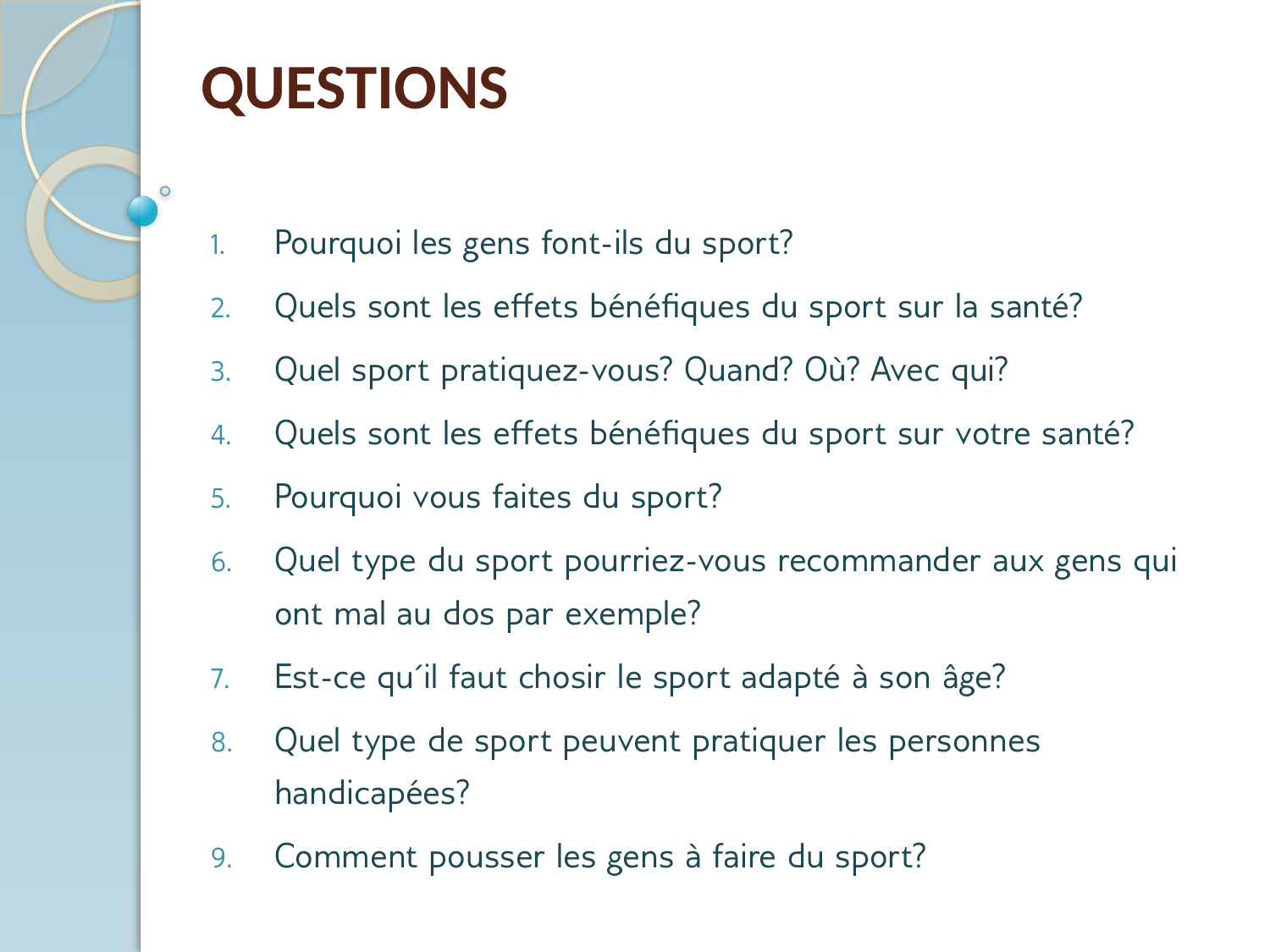

# QUESTIONS

Pourquoi les gens font-ils du sport?
Quels sont les effets bénéfiques du sport sur la santé?
Quel sport pratiquez-vous? Quand? Où? Avec qui?
Quels sont les effets bénéfiques du sport sur votre santé?
Pourquoi vous faites du sport?
Quel type du sport pourriez-vous recommander aux gens qui ont mal au dos par exemple?
Est-ce qu´il faut chosir le sport adapté à son âge?
Quel type de sport peuvent pratiquer les personnes handicapées?
Comment pousser les gens à faire du sport?